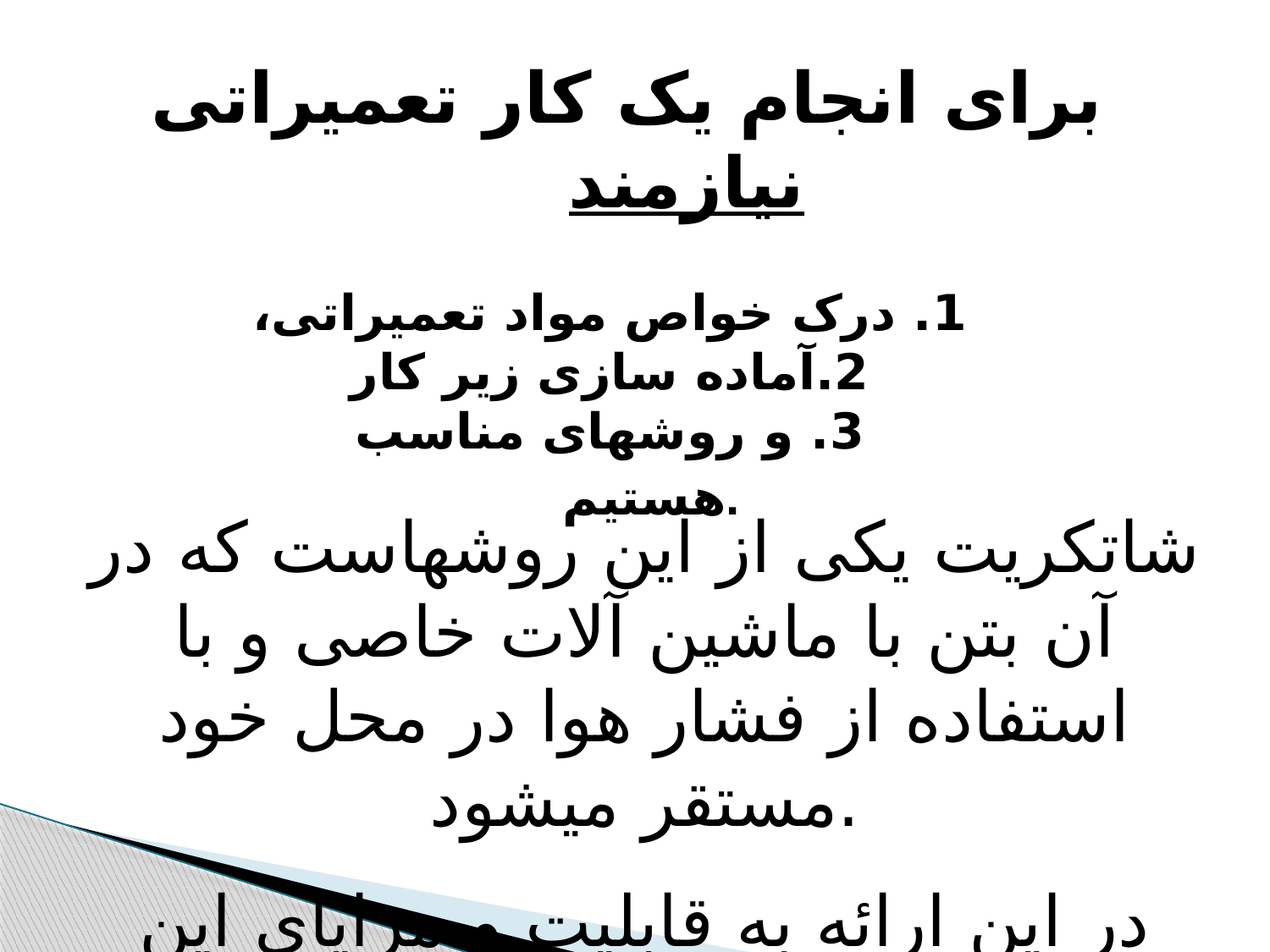

برای انجام یک کار تعمیراتی نیازمند
1. درک خواص مواد تعمیراتی،
2.آماده سازی زیر کار
3. و روشهای مناسب
 هستیم.

شاتکریت یکی از این روشهاست که در آن بتن با ماشین آلات خاصی و با استفاده از فشار هوا در محل خود مستقر میشود.
در این ارائه به قابلیت و مزایای این روش می پردازیم.